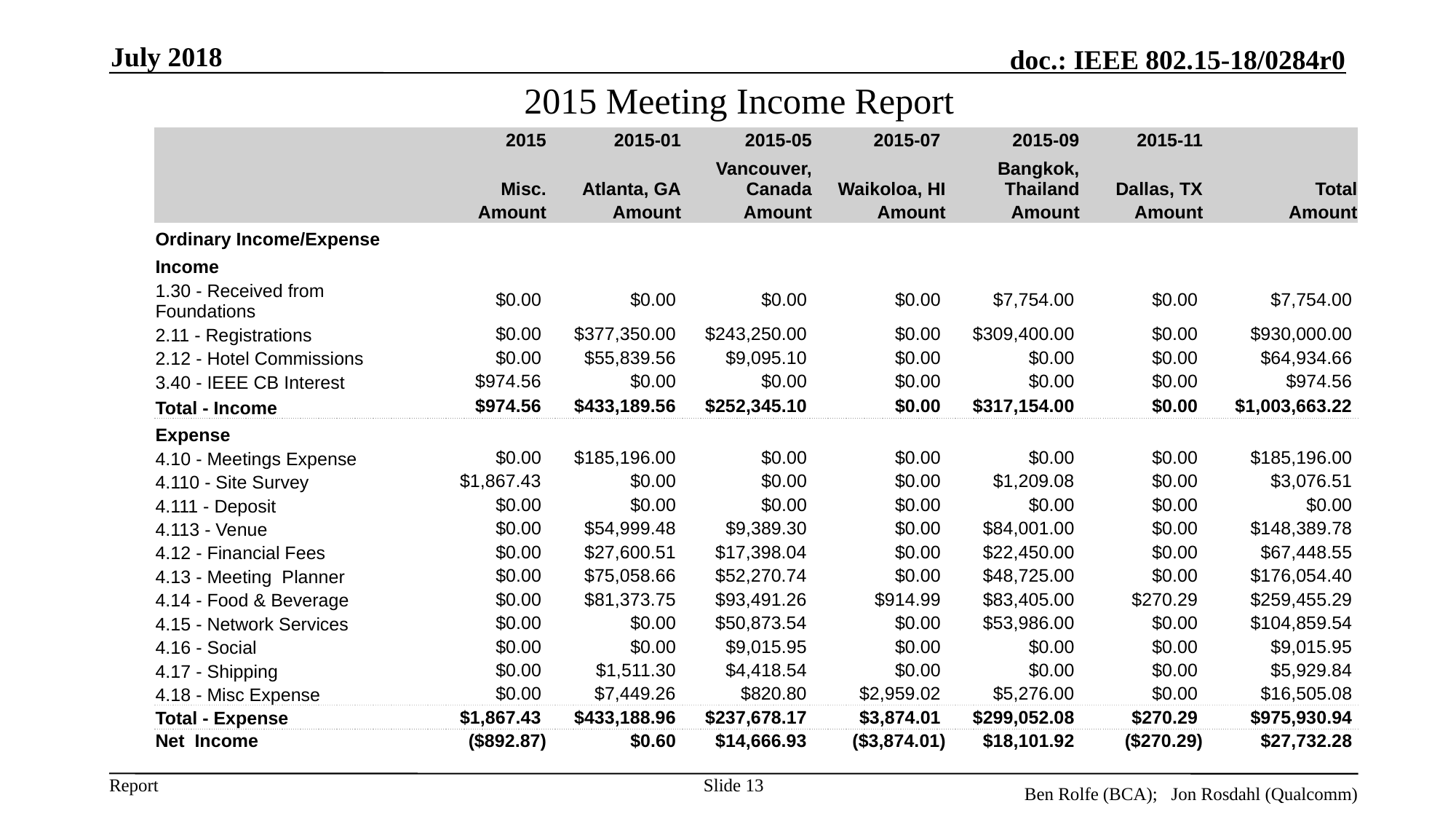

July 2018
2015 Meeting Income Report
|  | 2015 | 2015-01 | 2015-05 | 2015-07 | 2015-09 | 2015-11 | Total |
| --- | --- | --- | --- | --- | --- | --- | --- |
|  | Misc. | Atlanta, GA | Vancouver, Canada | Waikoloa, HI | Bangkok, Thailand | Dallas, TX |  |
|  | Amount | Amount | Amount | Amount | Amount | Amount | Amount |
| Ordinary Income/Expense |  |  |  |  |  |  |  |
| Income |  |  |  |  |  |  |  |
| 1.30 - Received from Foundations | $0.00 | $0.00 | $0.00 | $0.00 | $7,754.00 | $0.00 | $7,754.00 |
| 2.11 - Registrations | $0.00 | $377,350.00 | $243,250.00 | $0.00 | $309,400.00 | $0.00 | $930,000.00 |
| 2.12 - Hotel Commissions | $0.00 | $55,839.56 | $9,095.10 | $0.00 | $0.00 | $0.00 | $64,934.66 |
| 3.40 - IEEE CB Interest | $974.56 | $0.00 | $0.00 | $0.00 | $0.00 | $0.00 | $974.56 |
| Total - Income | $974.56 | $433,189.56 | $252,345.10 | $0.00 | $317,154.00 | $0.00 | $1,003,663.22 |
| Expense |  |  |  |  |  |  |  |
| 4.10 - Meetings Expense | $0.00 | $185,196.00 | $0.00 | $0.00 | $0.00 | $0.00 | $185,196.00 |
| 4.110 - Site Survey | $1,867.43 | $0.00 | $0.00 | $0.00 | $1,209.08 | $0.00 | $3,076.51 |
| 4.111 - Deposit | $0.00 | $0.00 | $0.00 | $0.00 | $0.00 | $0.00 | $0.00 |
| 4.113 - Venue | $0.00 | $54,999.48 | $9,389.30 | $0.00 | $84,001.00 | $0.00 | $148,389.78 |
| 4.12 - Financial Fees | $0.00 | $27,600.51 | $17,398.04 | $0.00 | $22,450.00 | $0.00 | $67,448.55 |
| 4.13 - Meeting Planner | $0.00 | $75,058.66 | $52,270.74 | $0.00 | $48,725.00 | $0.00 | $176,054.40 |
| 4.14 - Food & Beverage | $0.00 | $81,373.75 | $93,491.26 | $914.99 | $83,405.00 | $270.29 | $259,455.29 |
| 4.15 - Network Services | $0.00 | $0.00 | $50,873.54 | $0.00 | $53,986.00 | $0.00 | $104,859.54 |
| 4.16 - Social | $0.00 | $0.00 | $9,015.95 | $0.00 | $0.00 | $0.00 | $9,015.95 |
| 4.17 - Shipping | $0.00 | $1,511.30 | $4,418.54 | $0.00 | $0.00 | $0.00 | $5,929.84 |
| 4.18 - Misc Expense | $0.00 | $7,449.26 | $820.80 | $2,959.02 | $5,276.00 | $0.00 | $16,505.08 |
| Total - Expense | $1,867.43 | $433,188.96 | $237,678.17 | $3,874.01 | $299,052.08 | $270.29 | $975,930.94 |
| Net Income | ($892.87) | $0.60 | $14,666.93 | ($3,874.01) | $18,101.92 | ($270.29) | $27,732.28 |
Slide 13
Ben Rolfe (BCA);   Jon Rosdahl (Qualcomm)